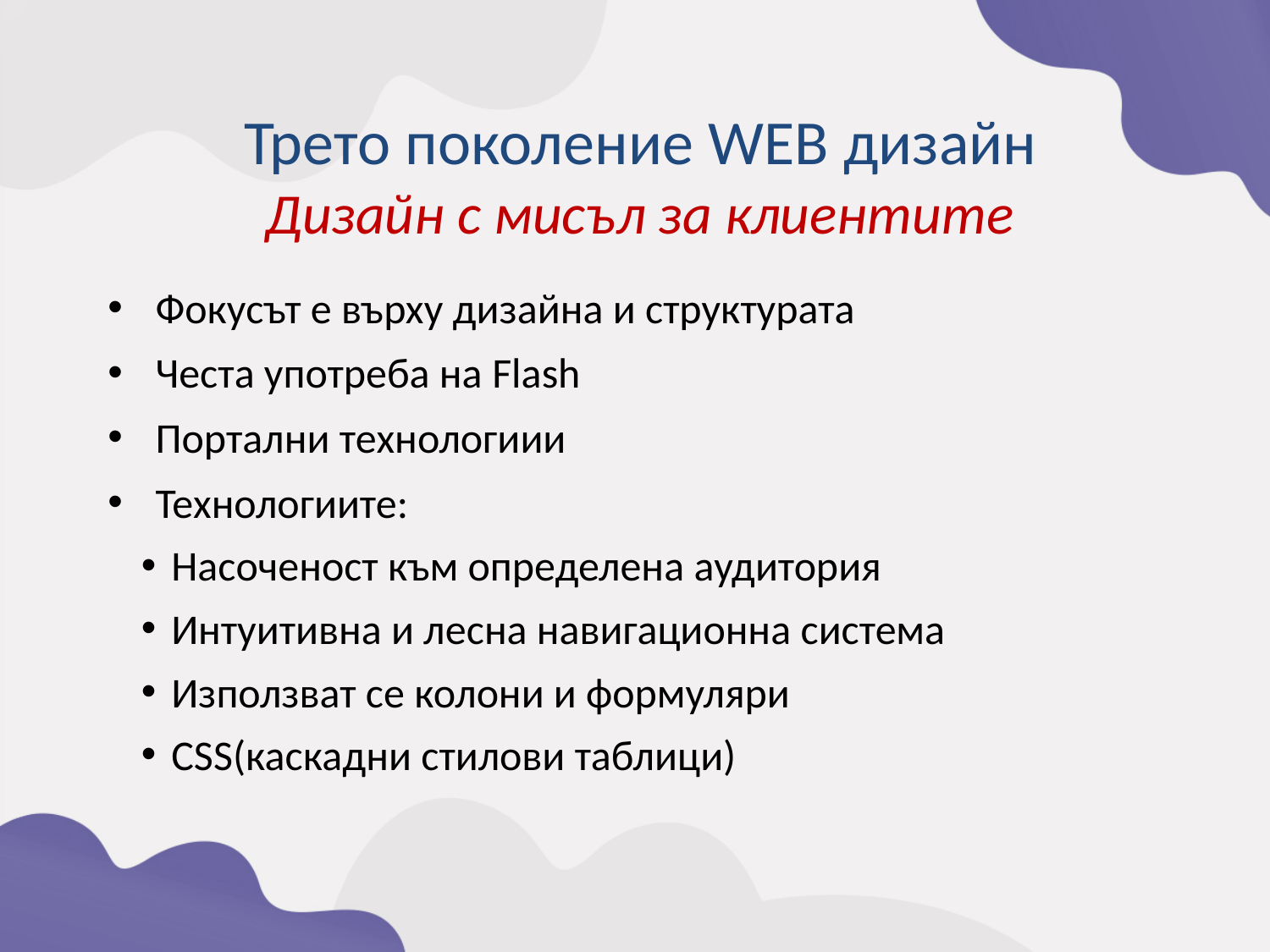

Трето поколение WEB дизайн
Дизайн с мисъл за клиентите
Фокусът е върху дизайна и структурата
Честа употреба на Flash
Портални технологиии
Технологиите:
Насоченост към определена аудитория
Интуитивна и лесна навигационна система
Използват се колони и формуляри
CSS(каскадни стилови таблици)